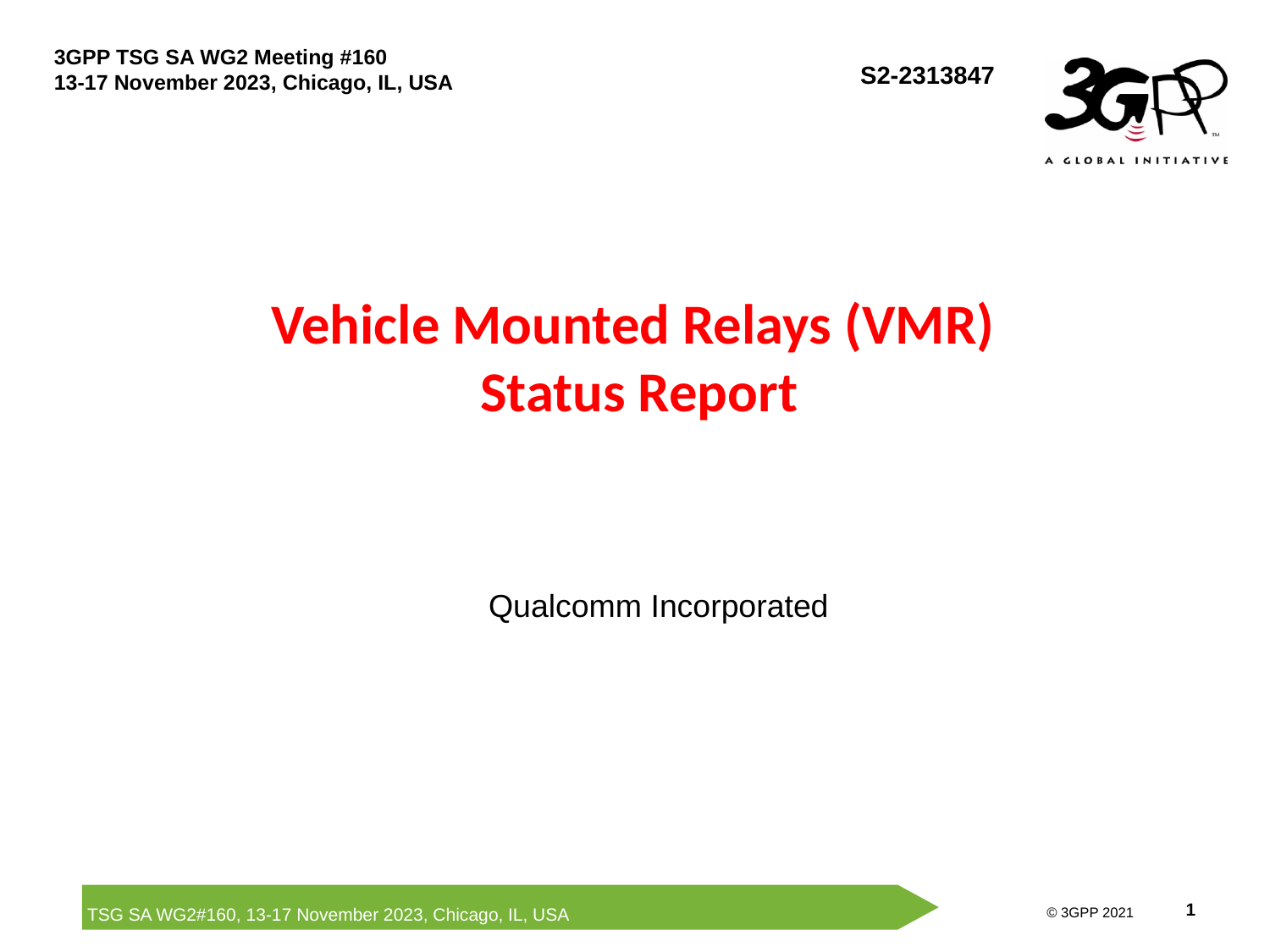

S2-2313847
# Vehicle Mounted Relays (VMR) Status Report
Qualcomm Incorporated